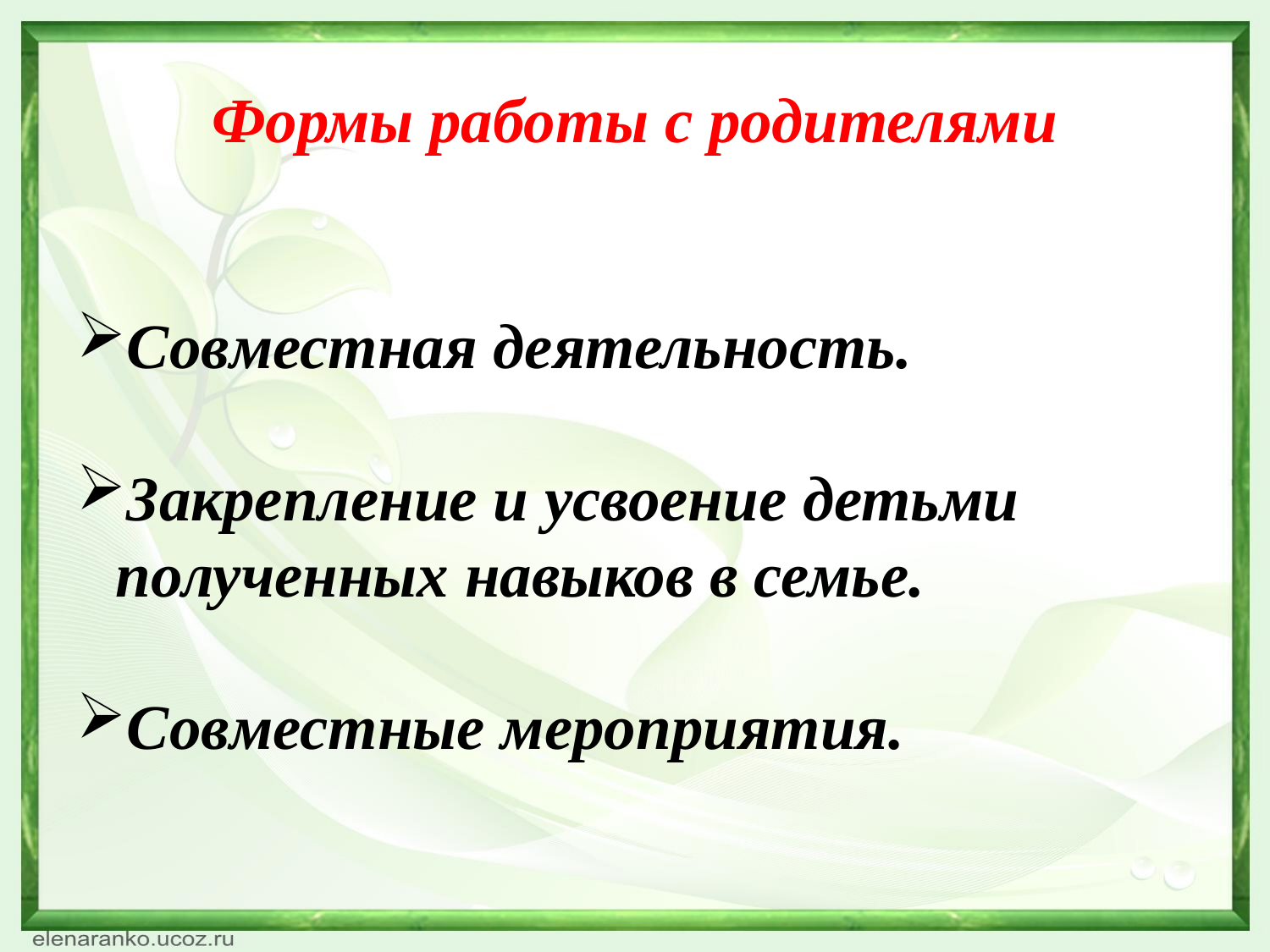

# Формы работы с родителями

Совместная деятельность.

Закрепление и усвоение детьми полученных навыков в семье.

Совместные мероприятия.